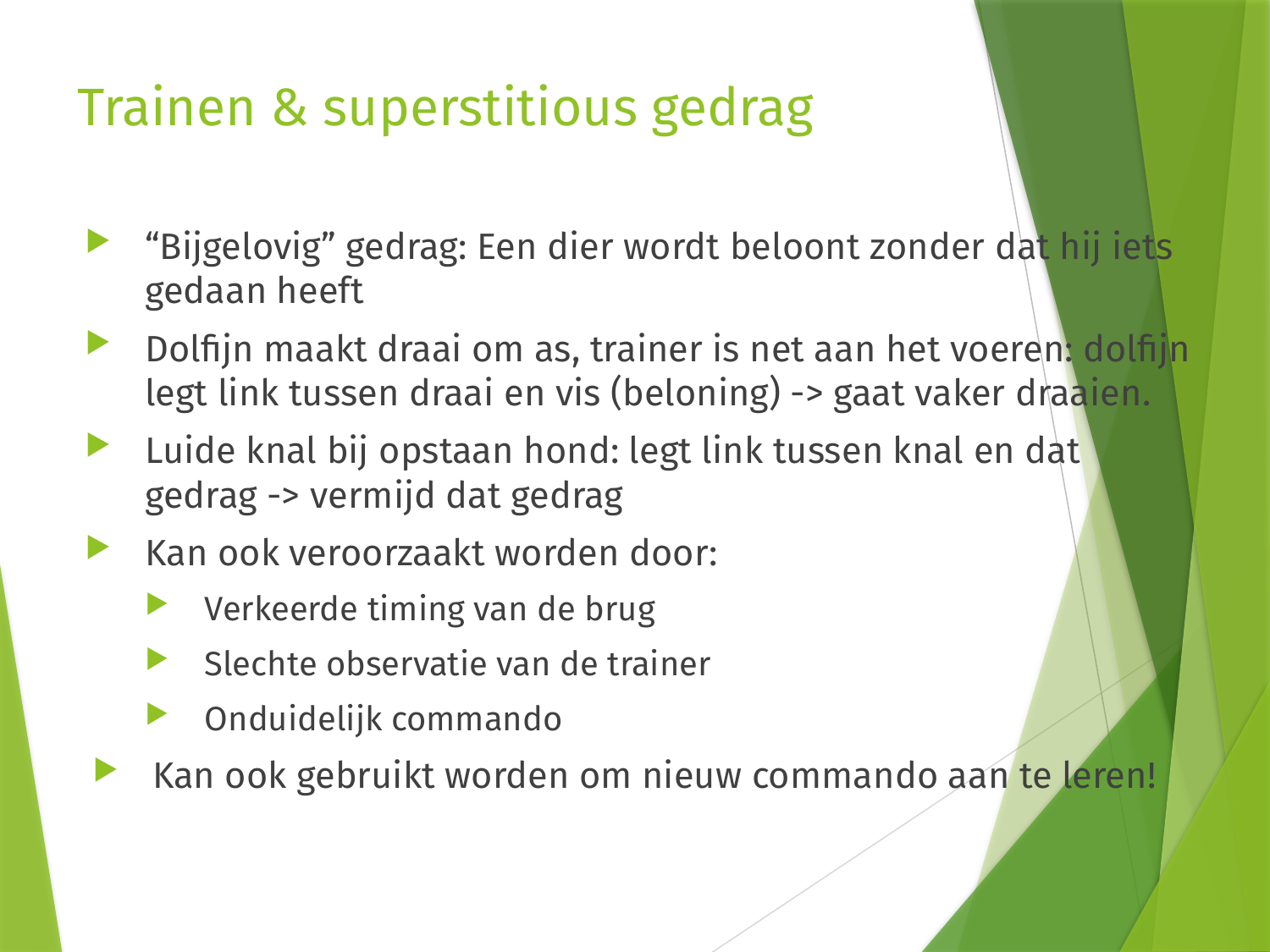

# Trainen & superstitious gedrag
“Bijgelovig” gedrag: Een dier wordt beloont zonder dat hij iets gedaan heeft
Dolfijn maakt draai om as, trainer is net aan het voeren: dolfijn legt link tussen draai en vis (beloning) -> gaat vaker draaien.
Luide knal bij opstaan hond: legt link tussen knal en dat gedrag -> vermijd dat gedrag
Kan ook veroorzaakt worden door:
Verkeerde timing van de brug
Slechte observatie van de trainer
Onduidelijk commando
Kan ook gebruikt worden om nieuw commando aan te leren!